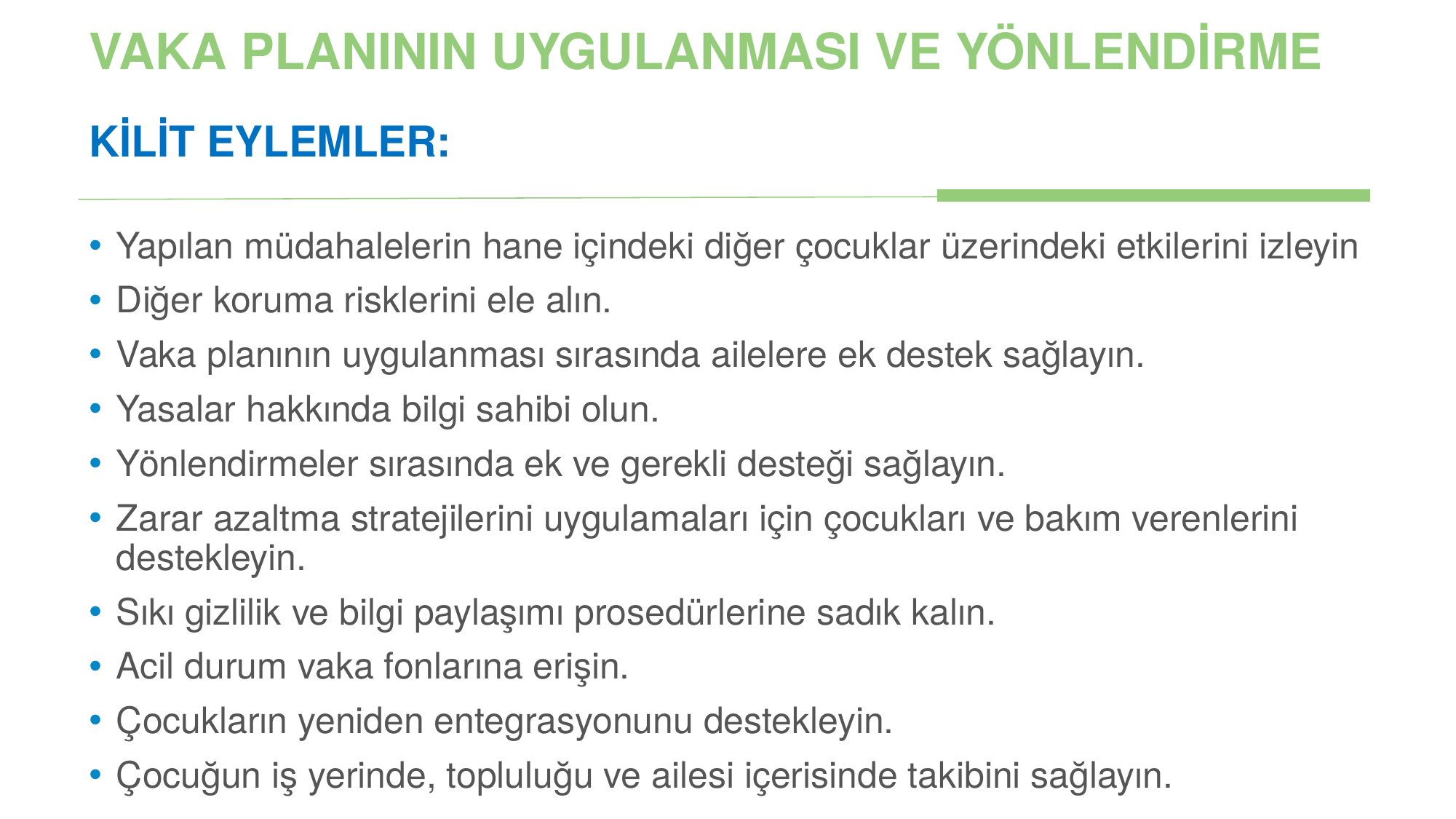

# VAKA PLANININ UYGULANMASI VE YÖNLENDİRME
KİLİT EYLEMLER:
Yapılan müdahalelerin hane içindeki diğer çocuklar üzerindeki etkilerini izleyin
Diğer koruma risklerini ele alın.
Vaka planının uygulanması sırasında ailelere ek destek sağlayın.
Yasalar hakkında bilgi sahibi olun.
Yönlendirmeler sırasında ek ve gerekli desteği sağlayın.
Zarar azaltma stratejilerini uygulamaları için çocukları ve bakım verenlerini destekleyin.
Sıkı gizlilik ve bilgi paylaşımı prosedürlerine sadık kalın.
Acil durum vaka fonlarına erişin.
Çocukların yeniden entegrasyonunu destekleyin.
Çocuğun iş yerinde, topluluğu ve ailesi içerisinde takibini sağlayın.